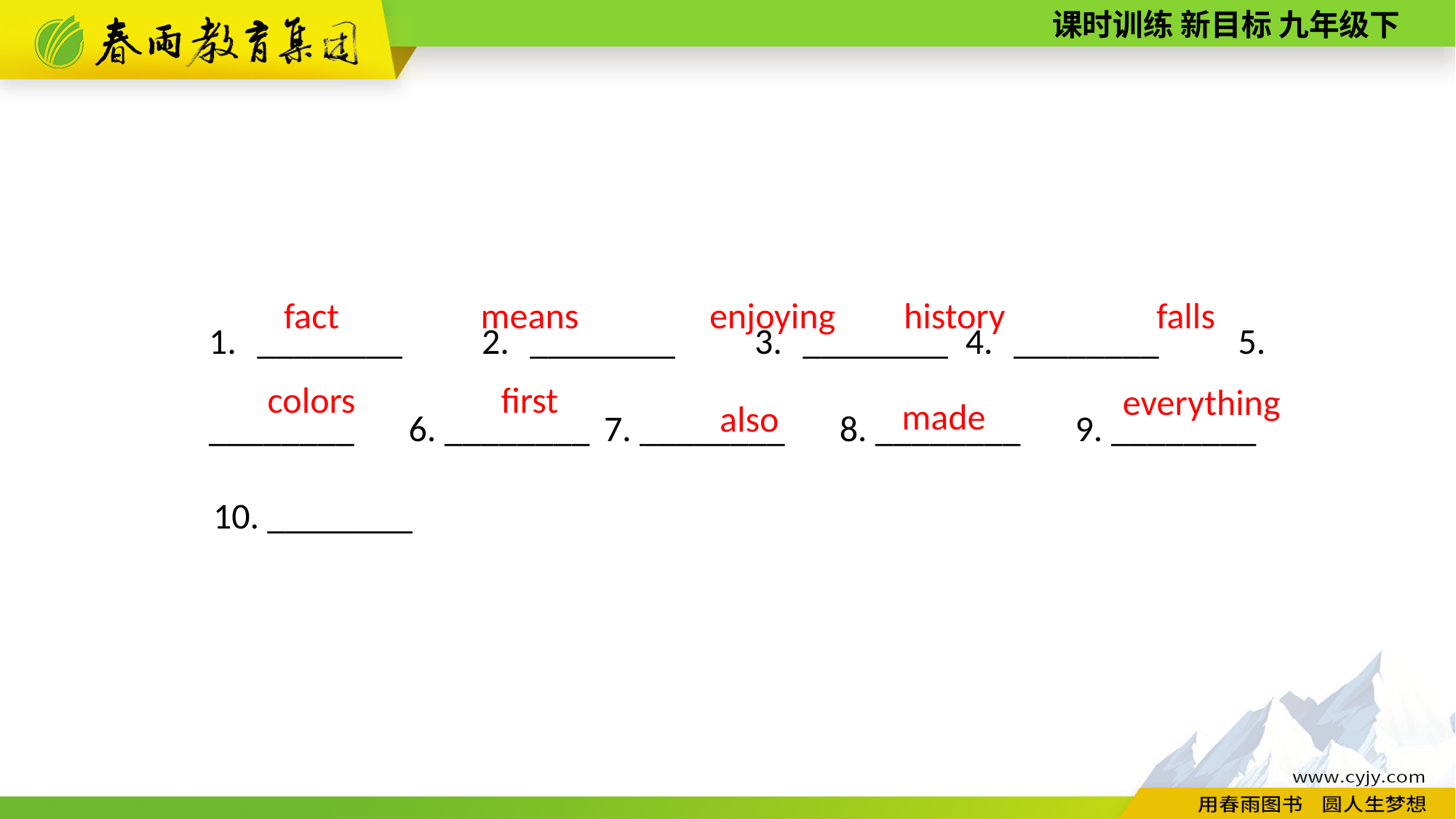

1. ________　2. ________　3. ________ 4. ________　5. ________　6. ________   7. ________　8. ________　9. ________    10. ________
fact
means
enjoying
history
falls
colors
first
everything
made
also